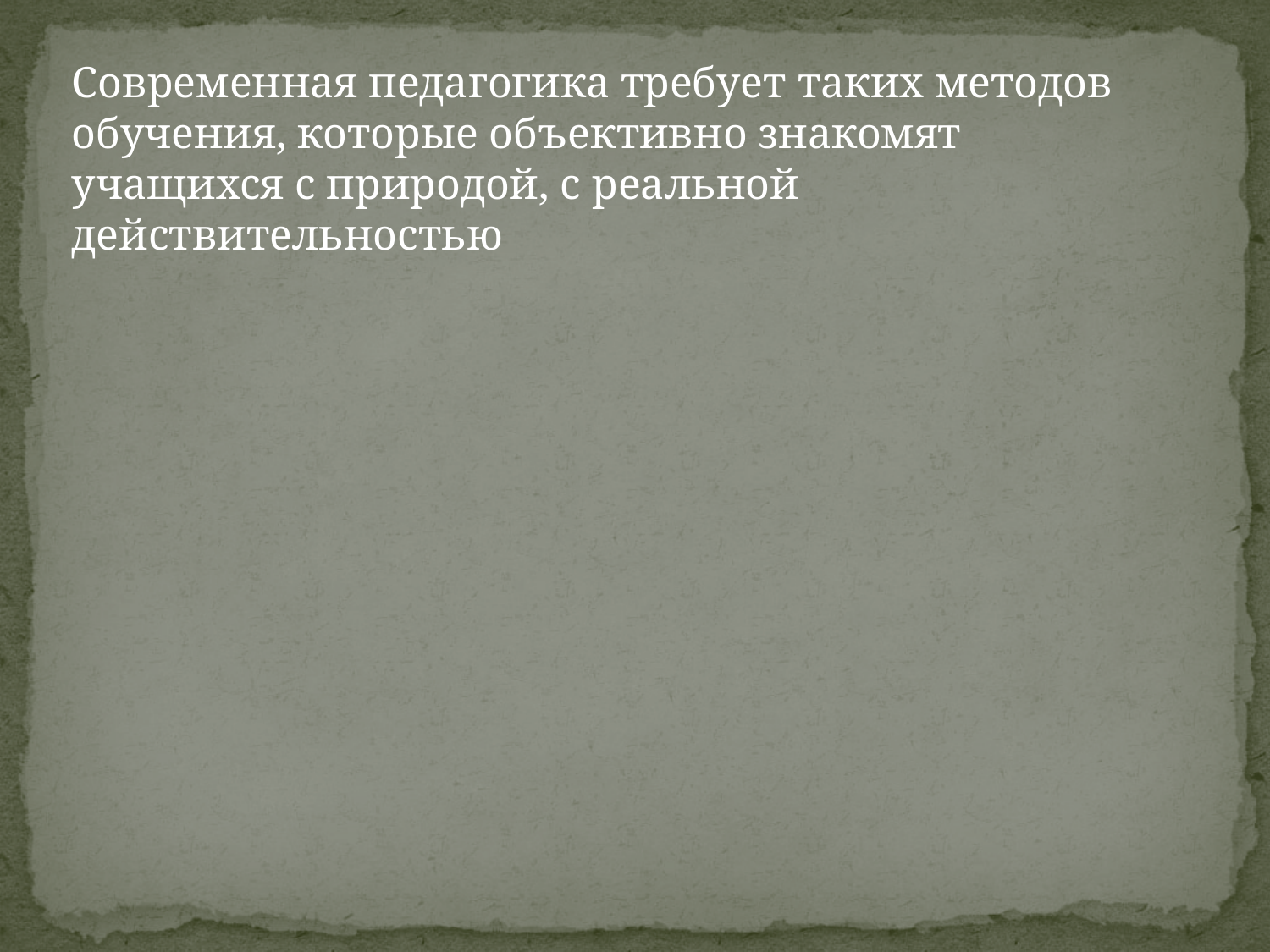

Современная педагогика требует таких методов обучения, которые объективно знакомят учащихся с природой, с реальной действительностью